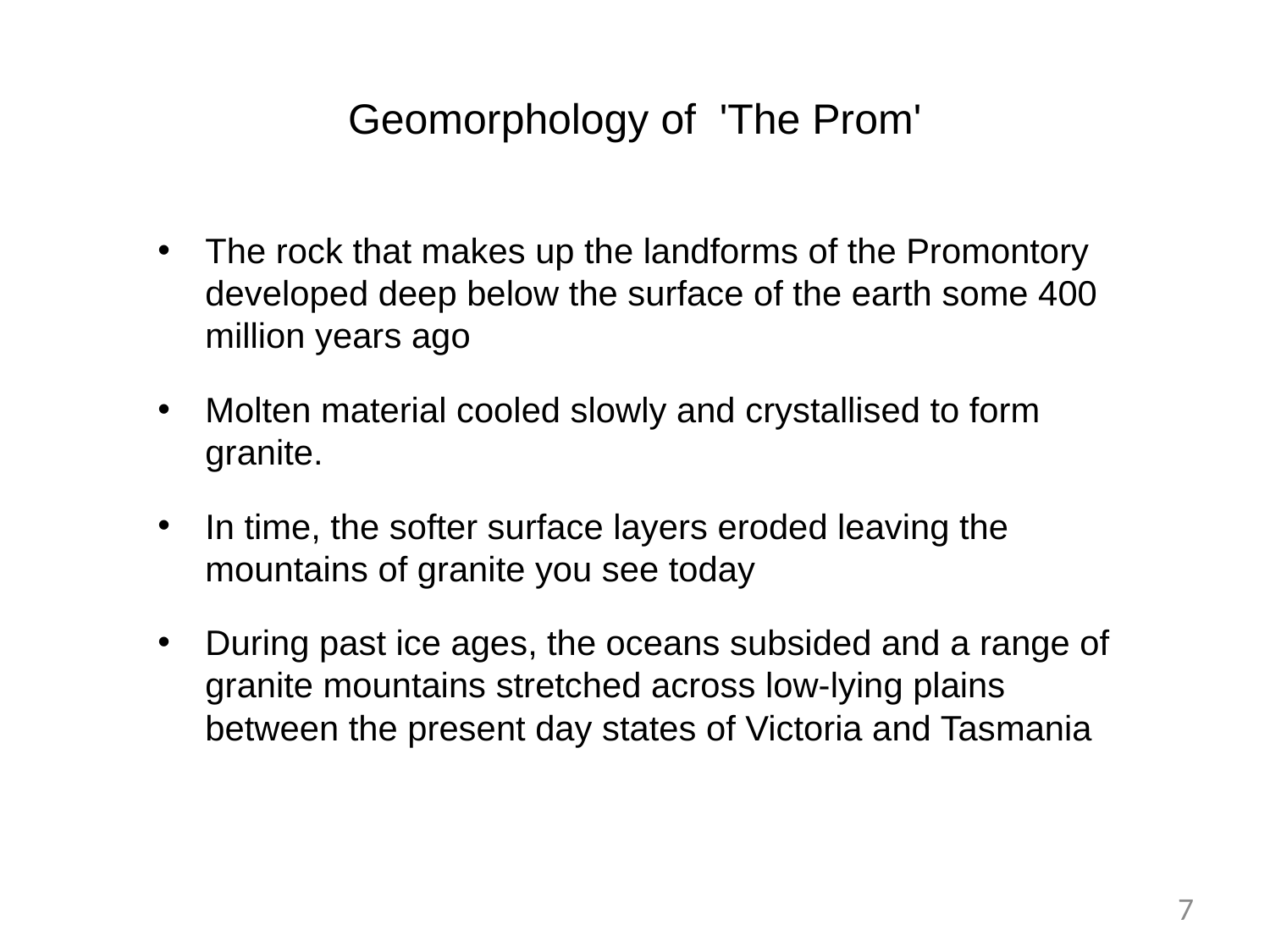

# Geomorphology of  'The Prom'
The rock that makes up the landforms of the Promontory developed deep below the surface of the earth some 400 million years ago
Molten material cooled slowly and crystallised to form granite.
In time, the softer surface layers eroded leaving the mountains of granite you see today
During past ice ages, the oceans subsided and a range of granite mountains stretched across low-lying plains between the present day states of Victoria and Tasmania
7